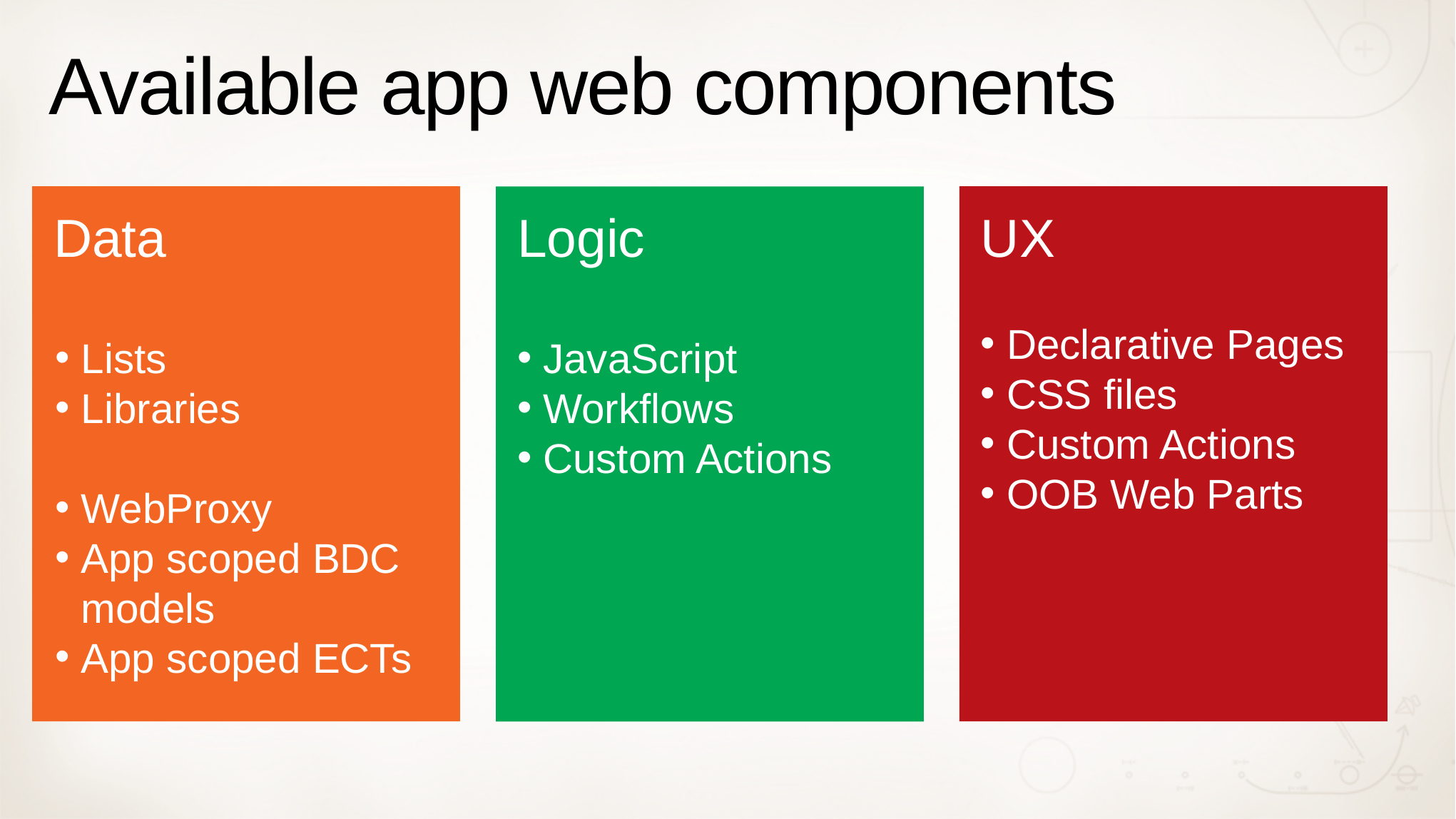

# Available app web components
Data

Lists
Libraries

WebProxy
App scoped BDC models
App scoped ECTs

UX

Declarative Pages
CSS files
Custom Actions
OOB Web Parts

Logic

JavaScript
Workflows
Custom Actions